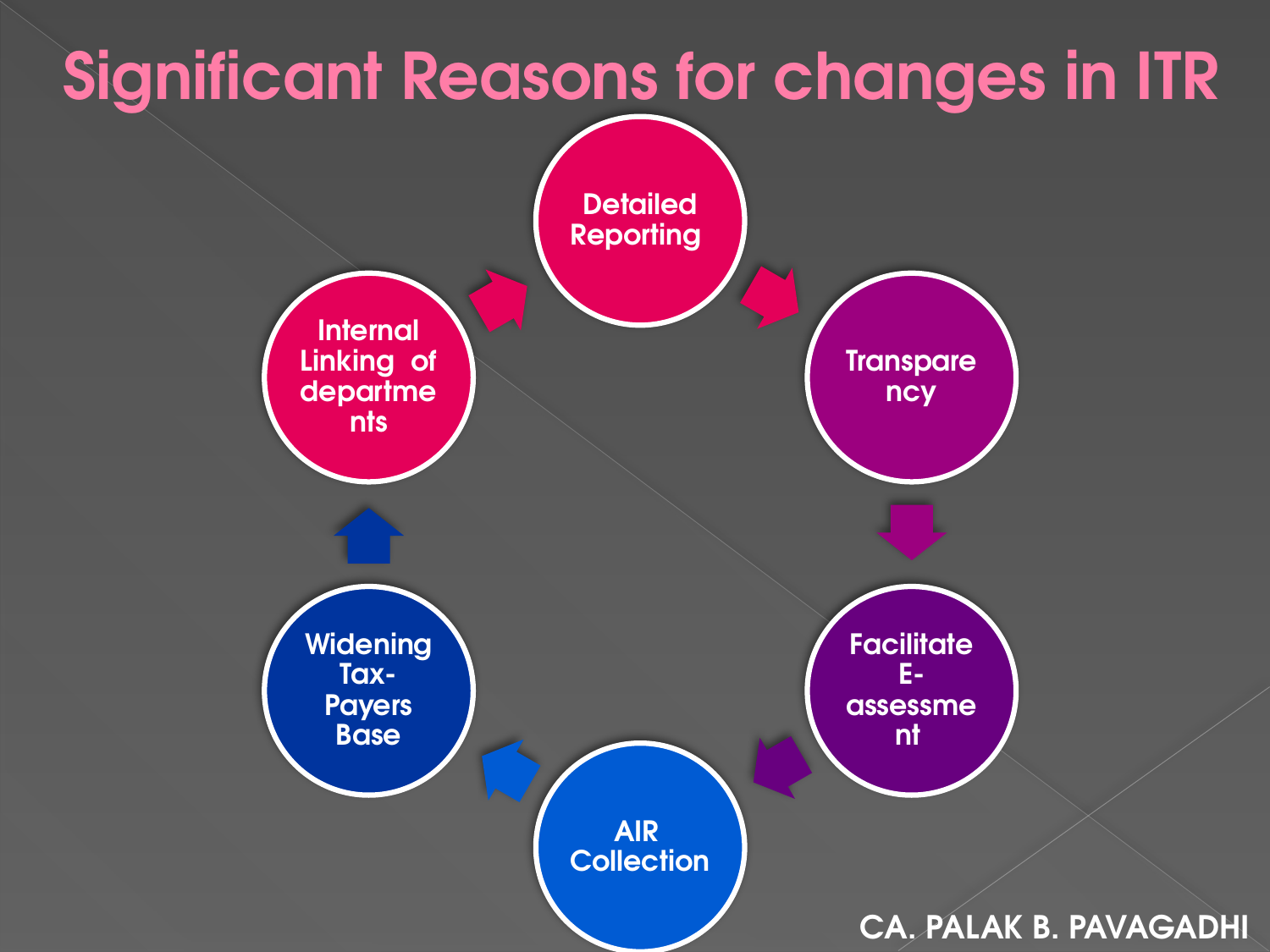

# Significant Reasons for changes in ITR
Detailed Reporting

Transparency

Facilitate E-assessment

AIR  Collection

Widening Tax-Payers Base

Internal Linking  of departments

CA. PALAK B. PAVAGADHI